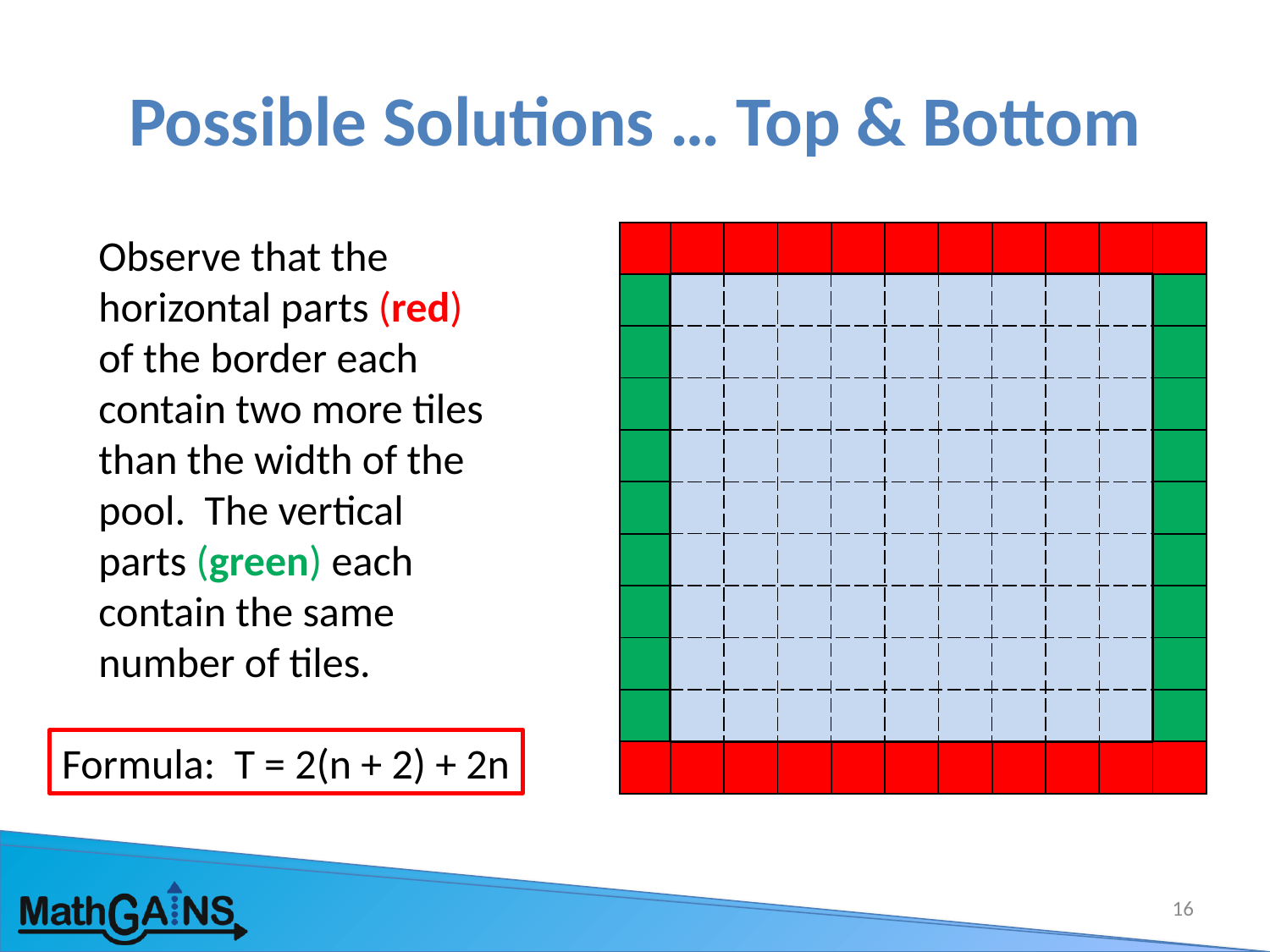

# Possible Solutions … Top & Bottom
Observe that the horizontal parts (red) of the border each contain two more tiles than the width of the pool.  The vertical parts (green) each  contain the same number of tiles.
|  |  |  |  |  |  |  |  |  |  |  |
| --- | --- | --- | --- | --- | --- | --- | --- | --- | --- | --- |
|  |  |  |  |  |  |  |  |  |  |  |
|  |  |  |  |  |  |  |  |  |  |  |
|  |  |  |  |  |  |  |  |  |  |  |
|  |  |  |  |  |  |  |  |  |  |  |
|  |  |  |  |  |  |  |  |  |  |  |
|  |  |  |  |  |  |  |  |  |  |  |
|  |  |  |  |  |  |  |  |  |  |  |
|  |  |  |  |  |  |  |  |  |  |  |
|  |  |  |  |  |  |  |  |  |  |  |
|  |  |  |  |  |  |  |  |  |  |  |
Formula:  T = 2(n + 2) + 2n
16